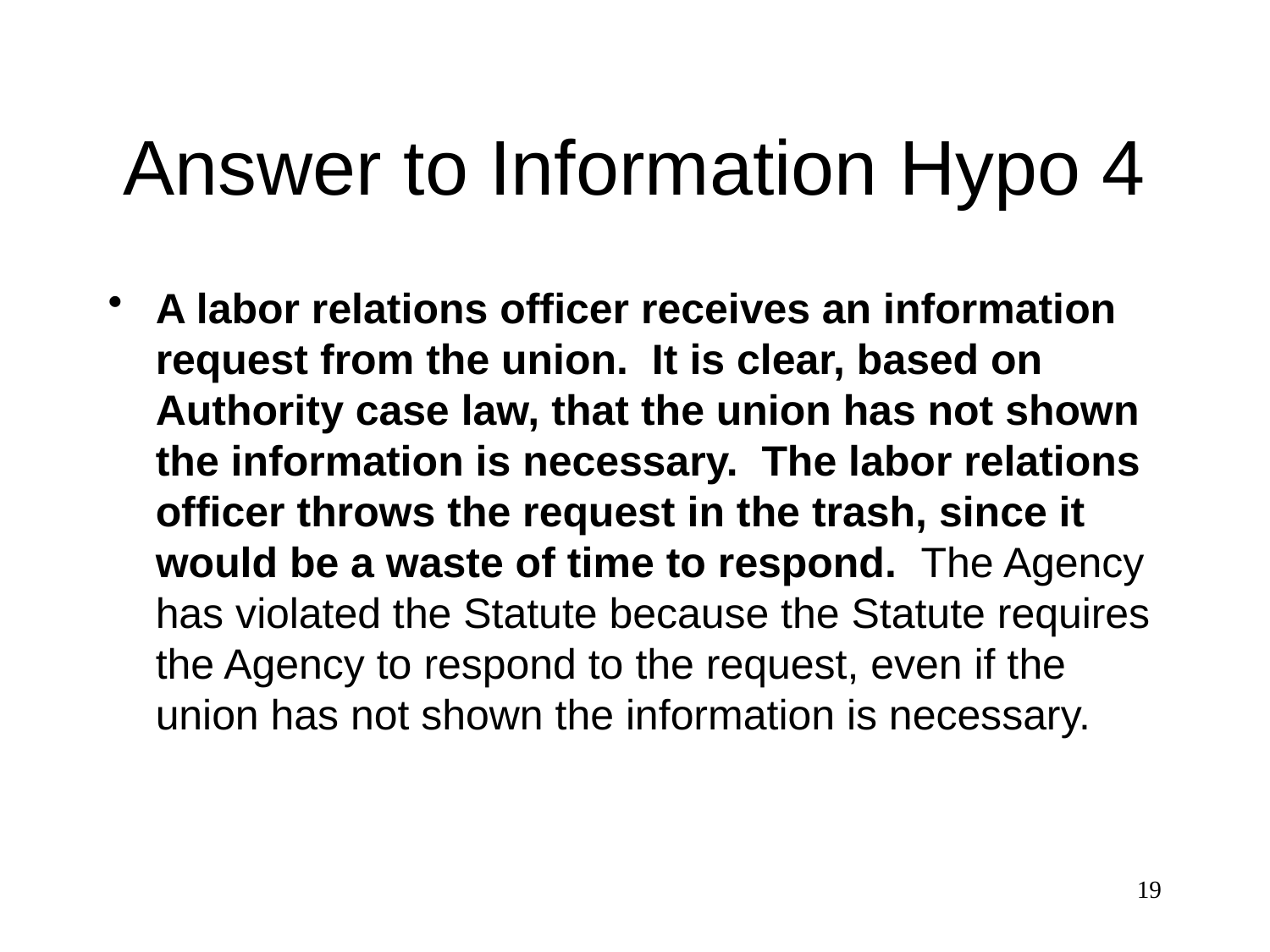

# Answer to Information Hypo 4
A labor relations officer receives an information request from the union.  It is clear, based on Authority case law, that the union has not shown the information is necessary.  The labor relations officer throws the request in the trash, since it would be a waste of time to respond.  The Agency has violated the Statute because the Statute requires the Agency to respond to the request, even if the union has not shown the information is necessary.

19